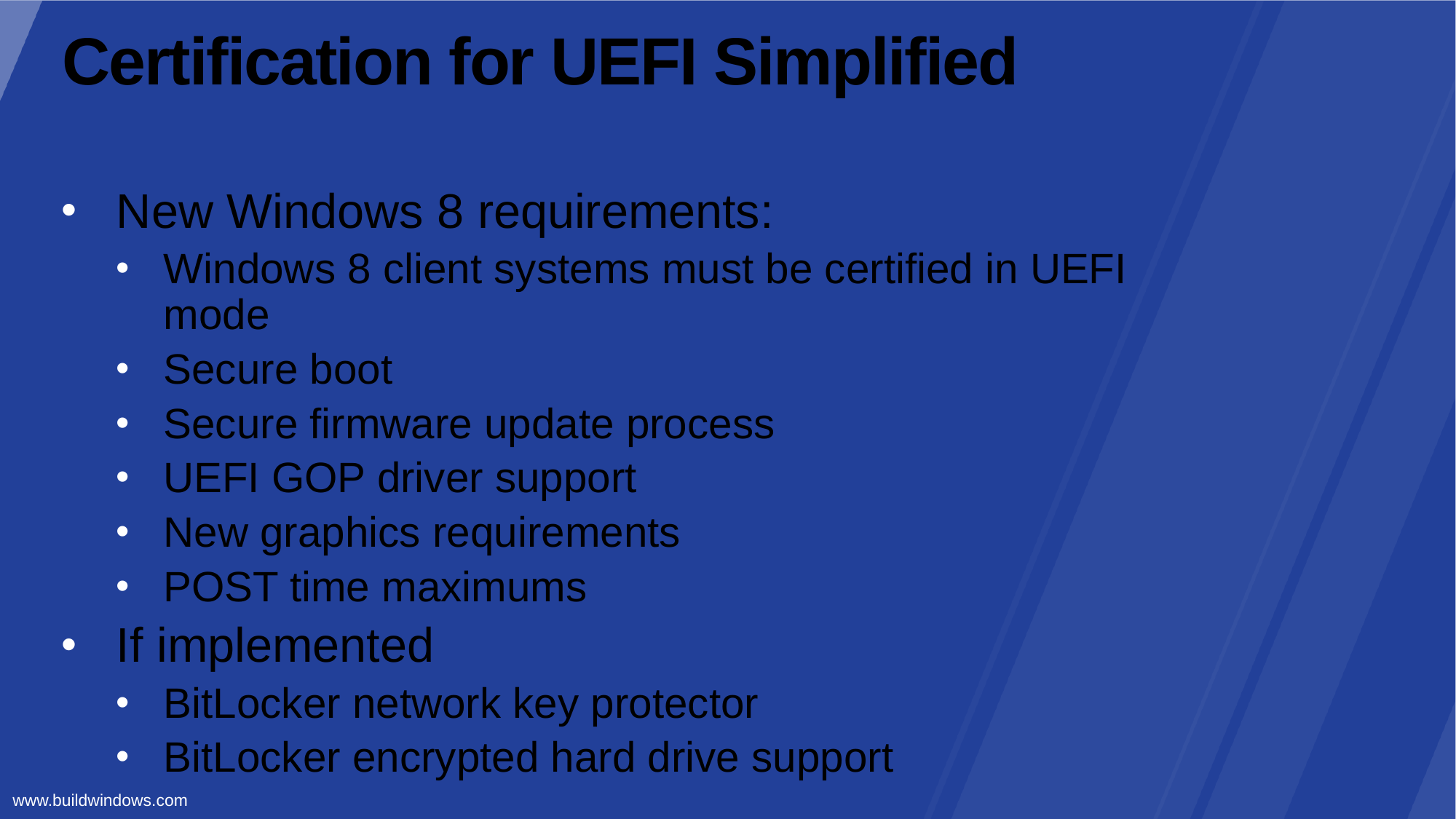

# Certification for UEFI Simplified
New Windows 8 requirements:
Windows 8 client systems must be certified in UEFI mode
Secure boot
Secure firmware update process
UEFI GOP driver support
New graphics requirements
POST time maximums
If implemented
BitLocker network key protector
BitLocker encrypted hard drive support